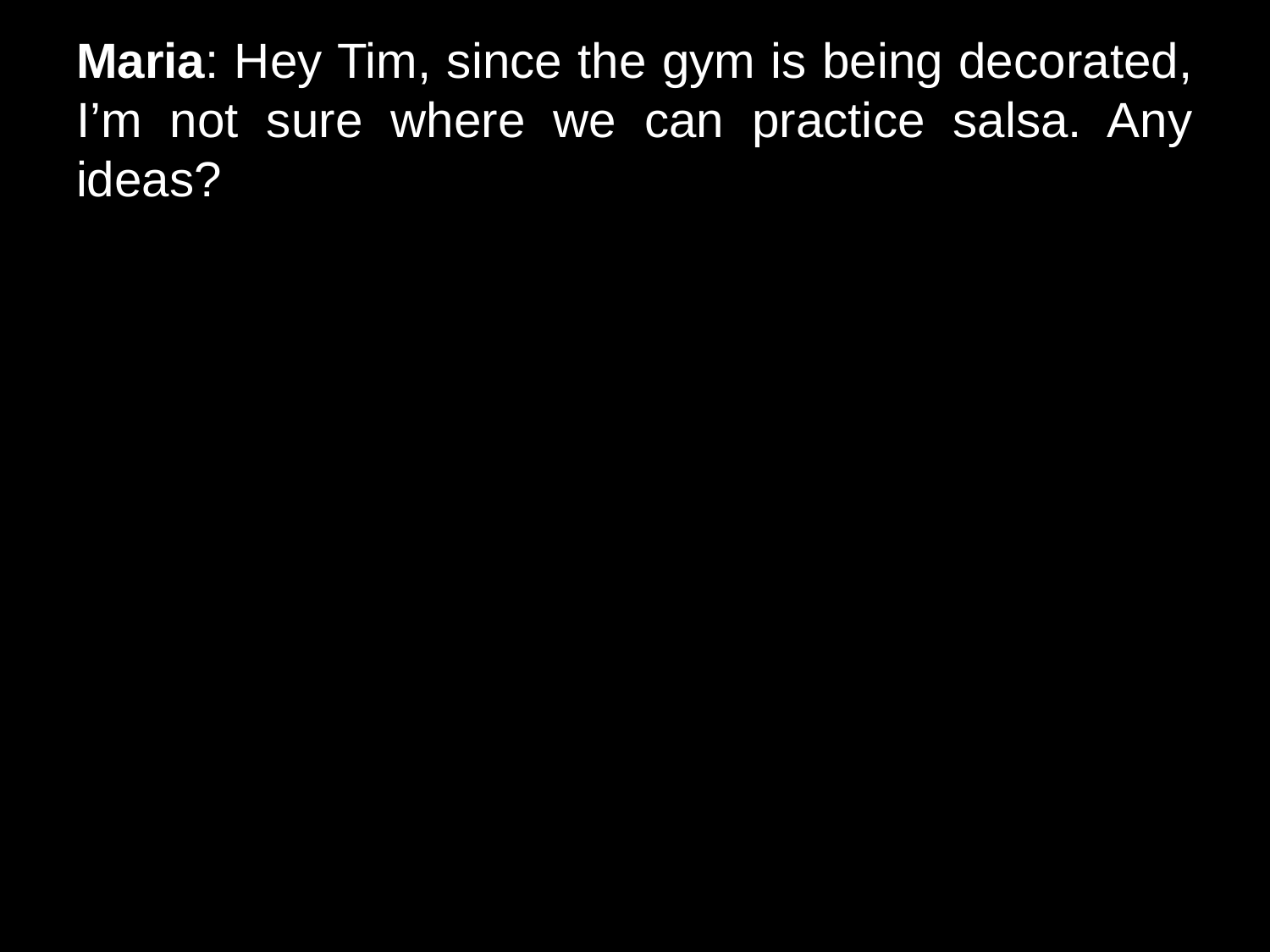

# Maria: Hey Tim, since the gym is being decorated, I’m not sure where we can practice salsa. Any ideas?